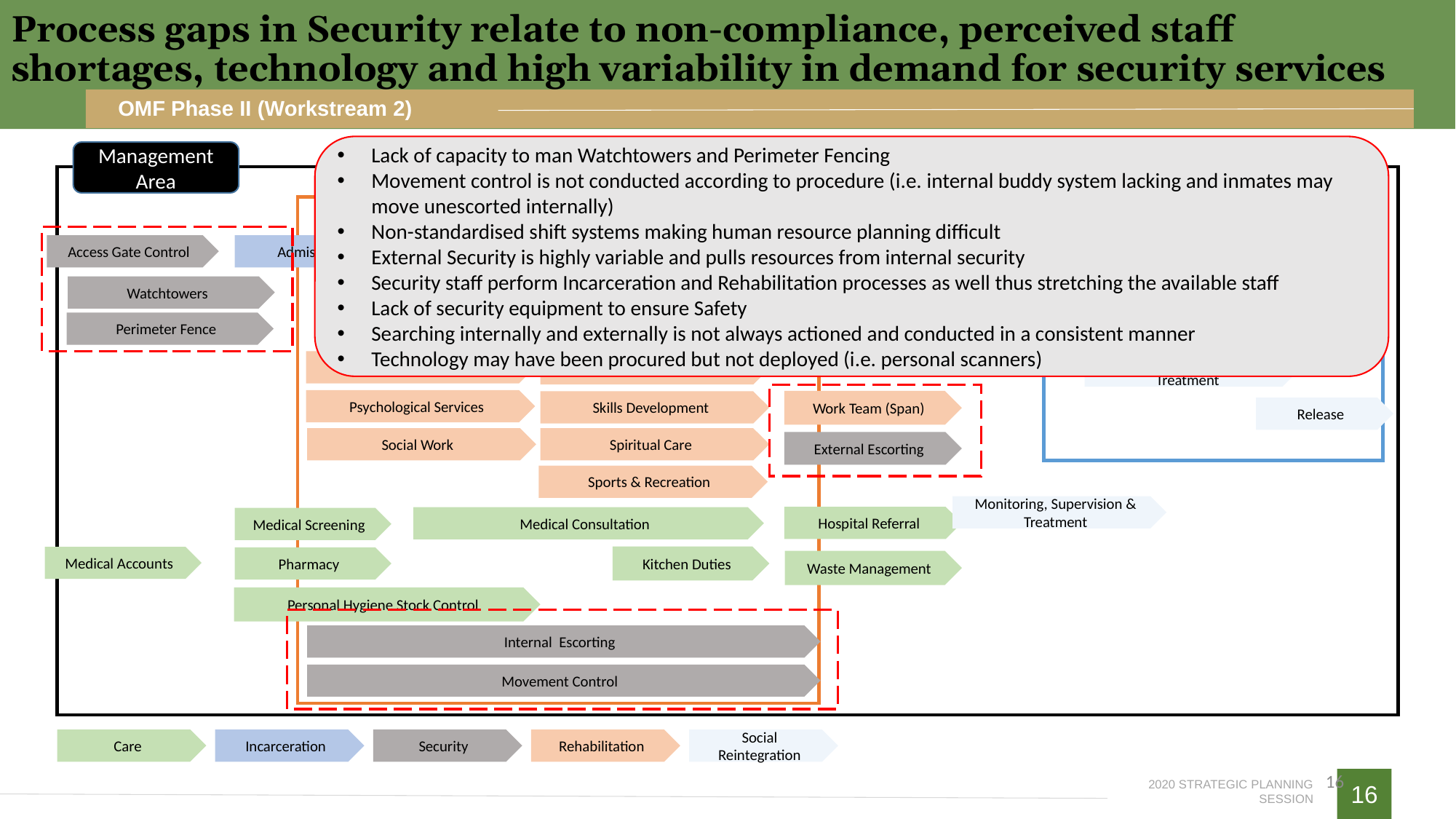

Process gaps in Security relate to non-compliance, perceived staff shortages, technology and high variability in demand for security services
OMF Phase II (Workstream 2)
Lack of capacity to man Watchtowers and Perimeter Fencing
Movement control is not conducted according to procedure (i.e. internal buddy system lacking and inmates may move unescorted internally)
Non-standardised shift systems making human resource planning difficult
External Security is highly variable and pulls resources from internal security
Security staff perform Incarceration and Rehabilitation processes as well thus stretching the available staff
Lack of security equipment to ensure Safety
Searching internally and externally is not always actioned and conducted in a consistent manner
Technology may have been procured but not deployed (i.e. personal scanners)
Management Area

Correctional Centre
Community Corrections

Access Gate Control
Assessment & Sentence Planning
Admission
Release
Parole Board
Case Review
Watchtowers

Assessment
Admission
CMC Treatment & CMC Profiling
Formal Education
Correctional Programmes
Monitoring, Supervision & Treatment
Psychological Services
Work Team (Span)
Skills Development
Release
Spiritual Care
Social Work
External Escorting
Sports & Recreation
Monitoring, Supervision & Treatment
Hospital Referral
Medical Consultation
Medical Screening
Kitchen Duties
Medical Accounts
Pharmacy
Waste Management
Personal Hygiene Stock Control
Internal  Escorting
Movement Control

Perimeter Fence

Care
Incarceration
Security
Rehabilitation
Social Reintegration
16